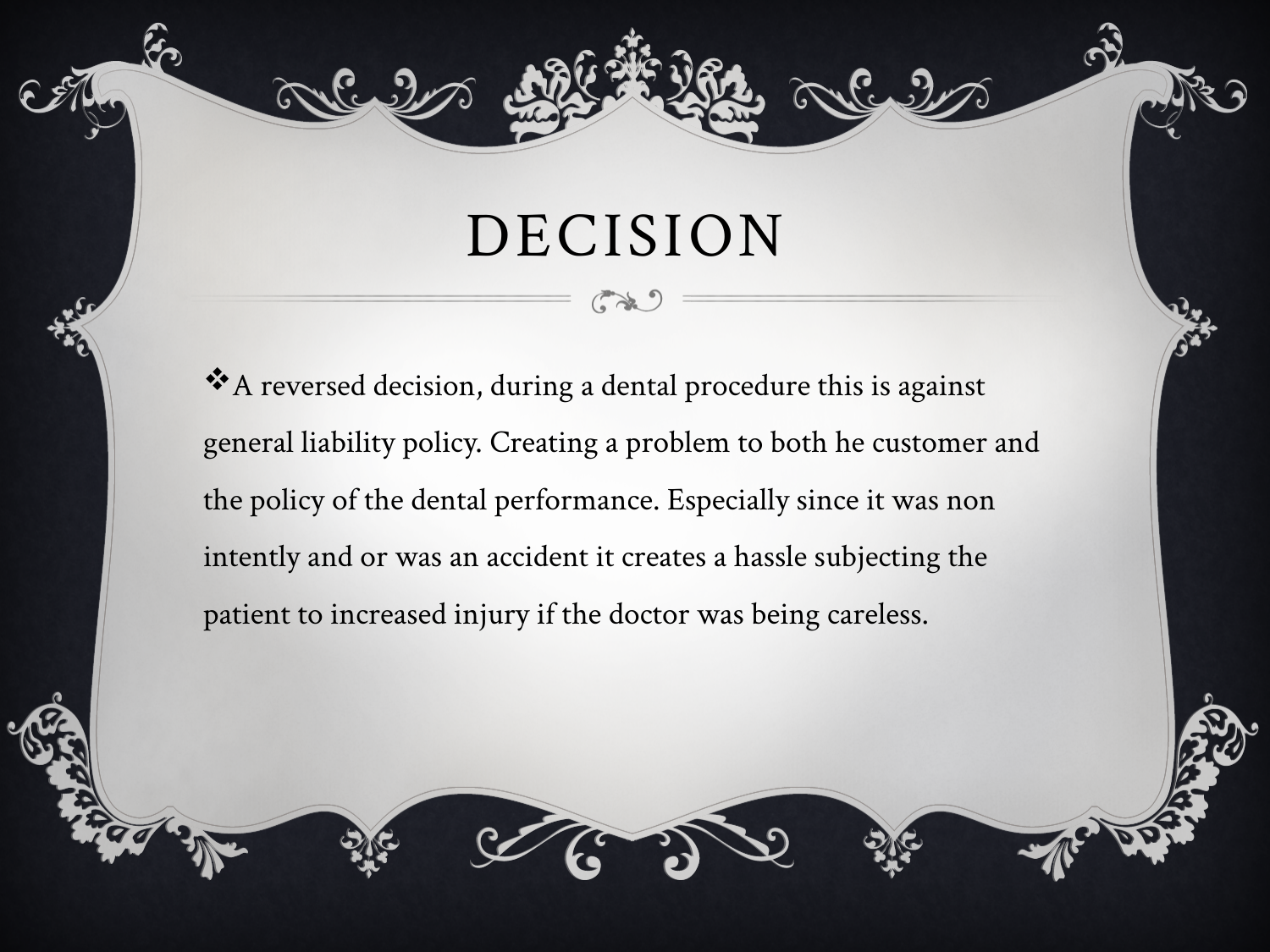

# Decision
A reversed decision, during a dental procedure this is against general liability policy. Creating a problem to both he customer and the policy of the dental performance. Especially since it was non intently and or was an accident it creates a hassle subjecting the patient to increased injury if the doctor was being careless.